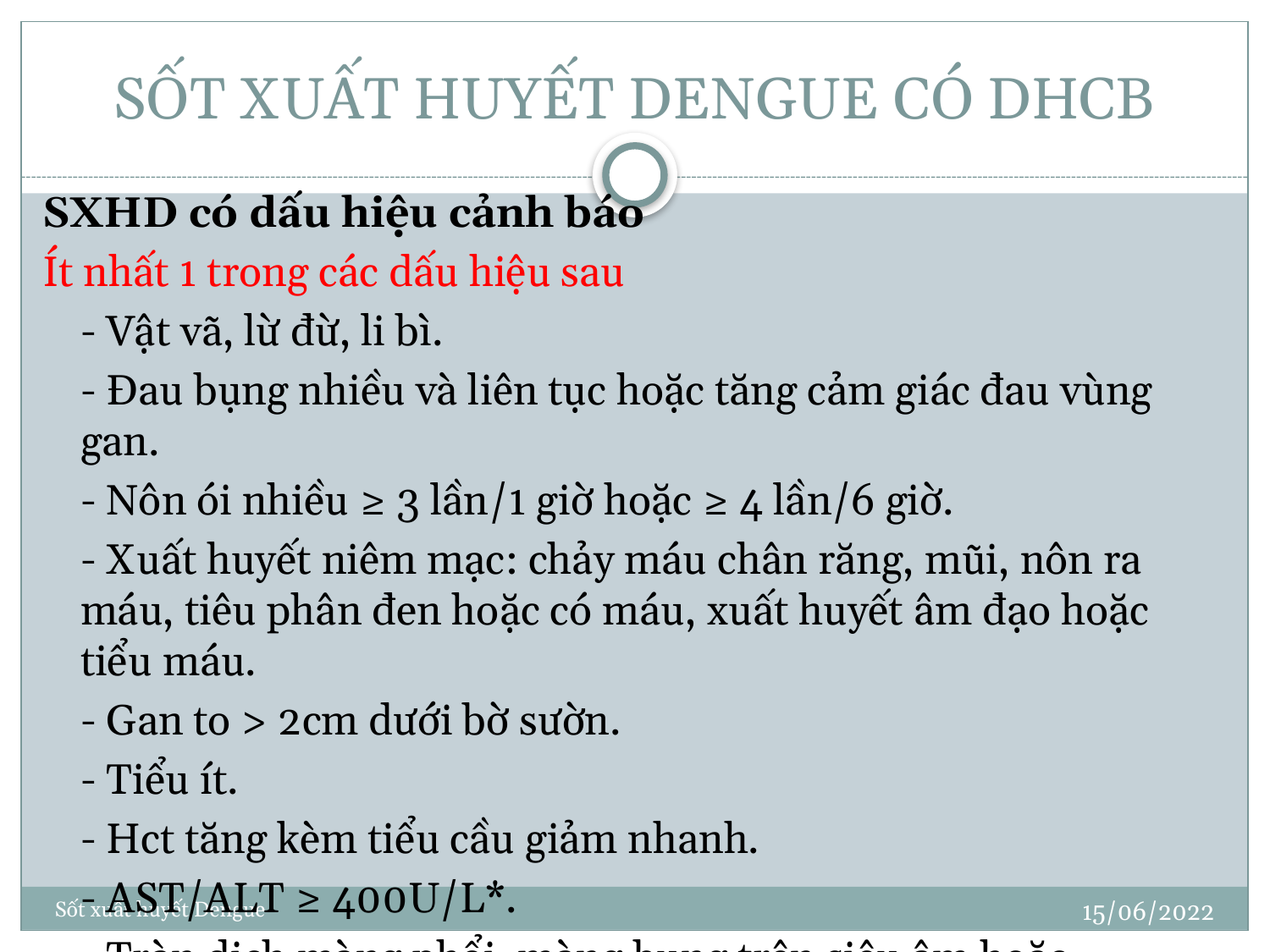

# SỐT XUẤT HUYẾT DENGUE CÓ DHCB
SXHD có dấu hiệu cảnh báo
Ít nhất 1 trong các dấu hiệu sau
	- Vật vã, lừ đừ, li bì.
	- Đau bụng nhiều và liên tục hoặc tăng cảm giác đau vùng gan.
	- Nôn ói nhiều ≥ 3 lần/1 giờ hoặc ≥ 4 lần/6 giờ.
	- Xuất huyết niêm mạc: chảy máu chân răng, mũi, nôn ra máu, tiêu phân đen hoặc có máu, xuất huyết âm đạo hoặc tiểu máu.
	- Gan to > 2cm dưới bờ sườn.
	- Tiểu ít.
	- Hct tăng kèm tiểu cầu giảm nhanh.
	- AST/ALT ≥ 400U/L*.
	- Tràn dịch màng phổi, màng bụng trên siêu âm hoặc Xquang *

15/06/2022
Sốt xuất huyết Dengue